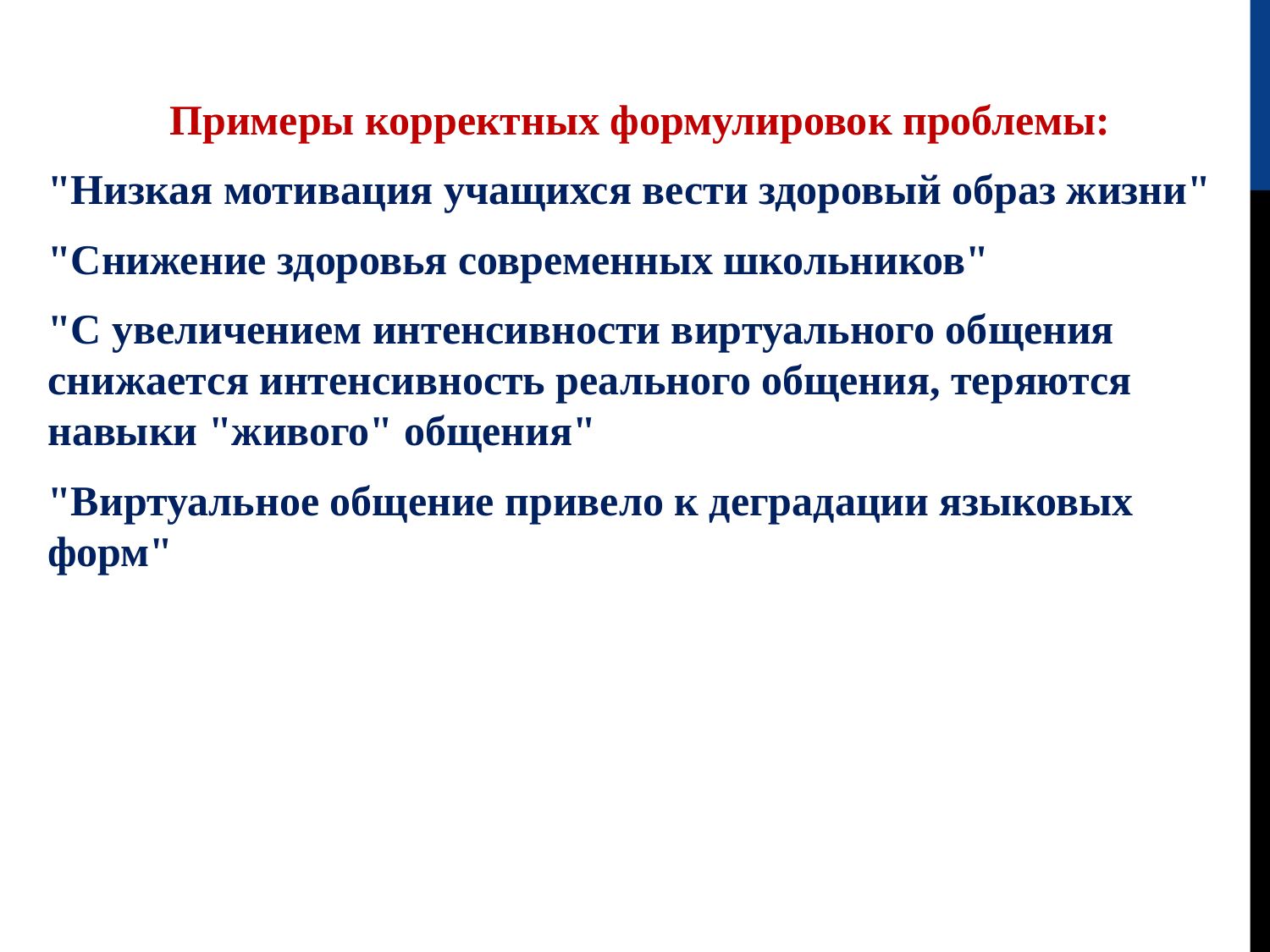

#
Примеры корректных формулировок проблемы:
"Низкая мотивация учащихся вести здоровый образ жизни"
"Снижение здоровья современных школьников"
"С увеличением интенсивности виртуального общения снижается интенсивность реального общения, теряются навыки "живого" общения"
"Виртуальное общение привело к деградации языковых форм"